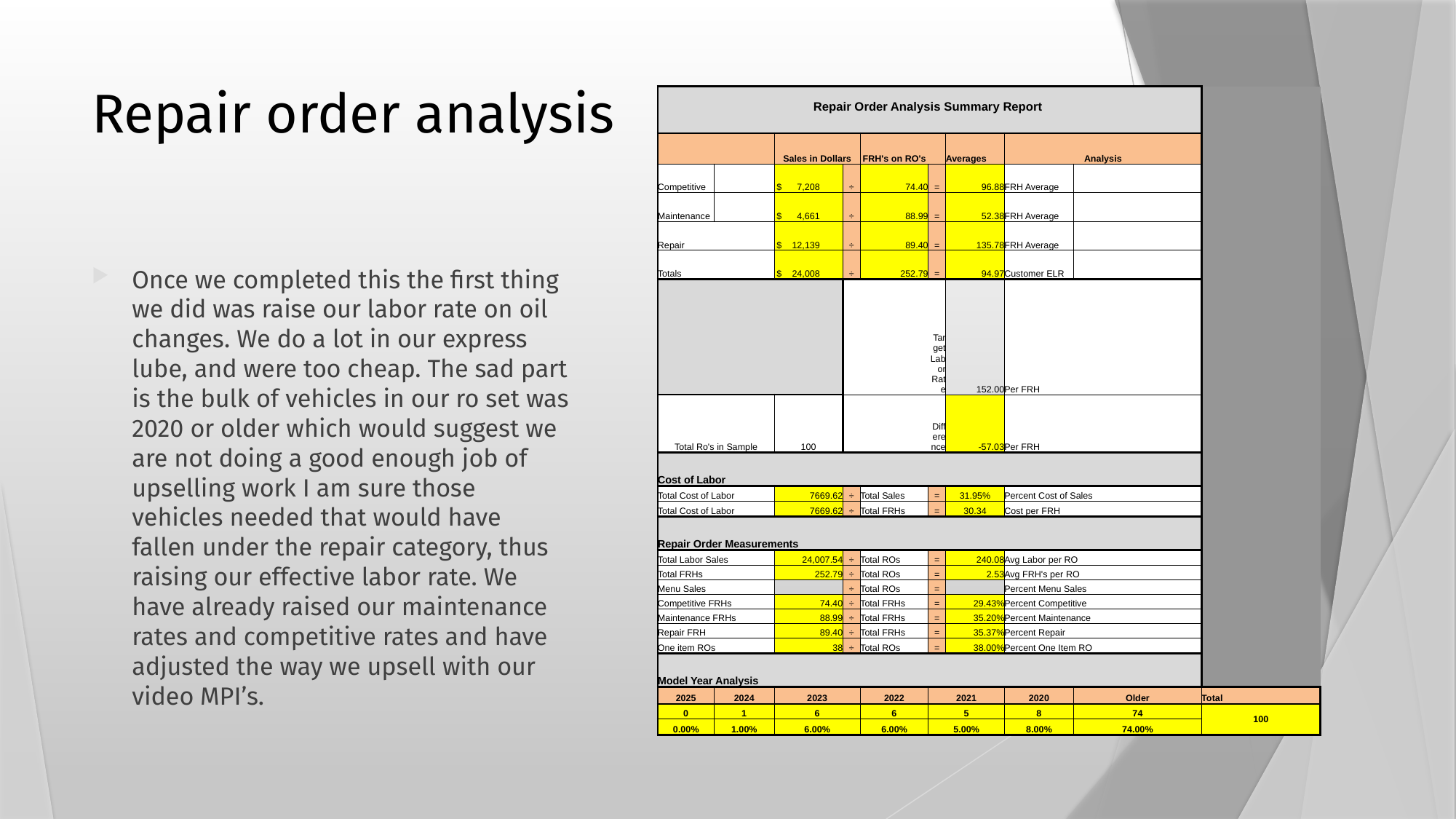

# Repair order analysis
| Repair Order Analysis Summary Report |  |  |  |  |  |  |  |  |  |
| --- | --- | --- | --- | --- | --- | --- | --- | --- | --- |
|  |  |  |  |  |  |  |  |  |  |
|  |  | Sales in Dollars |  | FRH's on RO's |  |  |  |  |  |
|  |  |  |  |  |  | Averages | Analysis |  |  |
| Competitive |  | $ 7,208 | ÷ | 74.40 | = | 96.88 | FRH Average |  |  |
| Maintenance |  | $ 4,661 | ÷ | 88.99 | = | 52.38 | FRH Average |  |  |
| Repair |  | $ 12,139 | ÷ | 89.40 | = | 135.78 | FRH Average |  |  |
| Totals |  | $ 24,008 | ÷ | 252.79 | = | 94.97 | Customer ELR |  |  |
|  |  |  |  |  | Target Labor Rate | 152.00 | Per FRH |  |  |
| Total Ro's in Sample |  | 100 |  |  | Difference | -57.03 | Per FRH |  |  |
|  |  |  |  |  |  |  |  |  |  |
| Cost of Labor |  |  |  |  |  |  |  |  |  |
| Total Cost of Labor |  | 7669.62 | ÷ | Total Sales | = | 31.95% | Percent Cost of Sales |  |  |
| Total Cost of Labor |  | 7669.62 | ÷ | Total FRHs | = | 30.34 | Cost per FRH |  |  |
|  |  |  |  |  |  |  |  |  |  |
| Repair Order Measurements |  |  |  |  |  |  |  |  |  |
| Total Labor Sales |  | 24,007.54 | ÷ | Total ROs | = | 240.08 | Avg Labor per RO |  |  |
| Total FRHs |  | 252.79 | ÷ | Total ROs | = | 2.53 | Avg FRH's per RO |  |  |
| Menu Sales |  |  | ÷ | Total ROs | = |  | Percent Menu Sales |  |  |
| Competitive FRHs |  | 74.40 | ÷ | Total FRHs | = | 29.43% | Percent Competitive |  |  |
| Maintenance FRHs |  | 88.99 | ÷ | Total FRHs | = | 35.20% | Percent Maintenance |  |  |
| Repair FRH |  | 89.40 | ÷ | Total FRHs | = | 35.37% | Percent Repair |  |  |
| One item ROs |  | 38 | ÷ | Total ROs | = | 38.00% | Percent One Item RO |  |  |
|  |  |  |  |  |  |  |  |  |  |
| Model Year Analysis |  |  |  |  |  |  |  |  |  |
| 2025 | 2024 | 2023 |  | 2022 | 2021 |  | 2020 | Older | Total |
| 0 | 1 | 6 |  | 6 | 5 |  | 8 | 74 | 100 |
| 0.00% | 1.00% | 6.00% |  | 6.00% | 5.00% |  | 8.00% | 74.00% |  |
Once we completed this the first thing we did was raise our labor rate on oil changes. We do a lot in our express lube, and were too cheap. The sad part is the bulk of vehicles in our ro set was 2020 or older which would suggest we are not doing a good enough job of upselling work I am sure those vehicles needed that would have fallen under the repair category, thus raising our effective labor rate. We have already raised our maintenance rates and competitive rates and have adjusted the way we upsell with our video MPI’s.